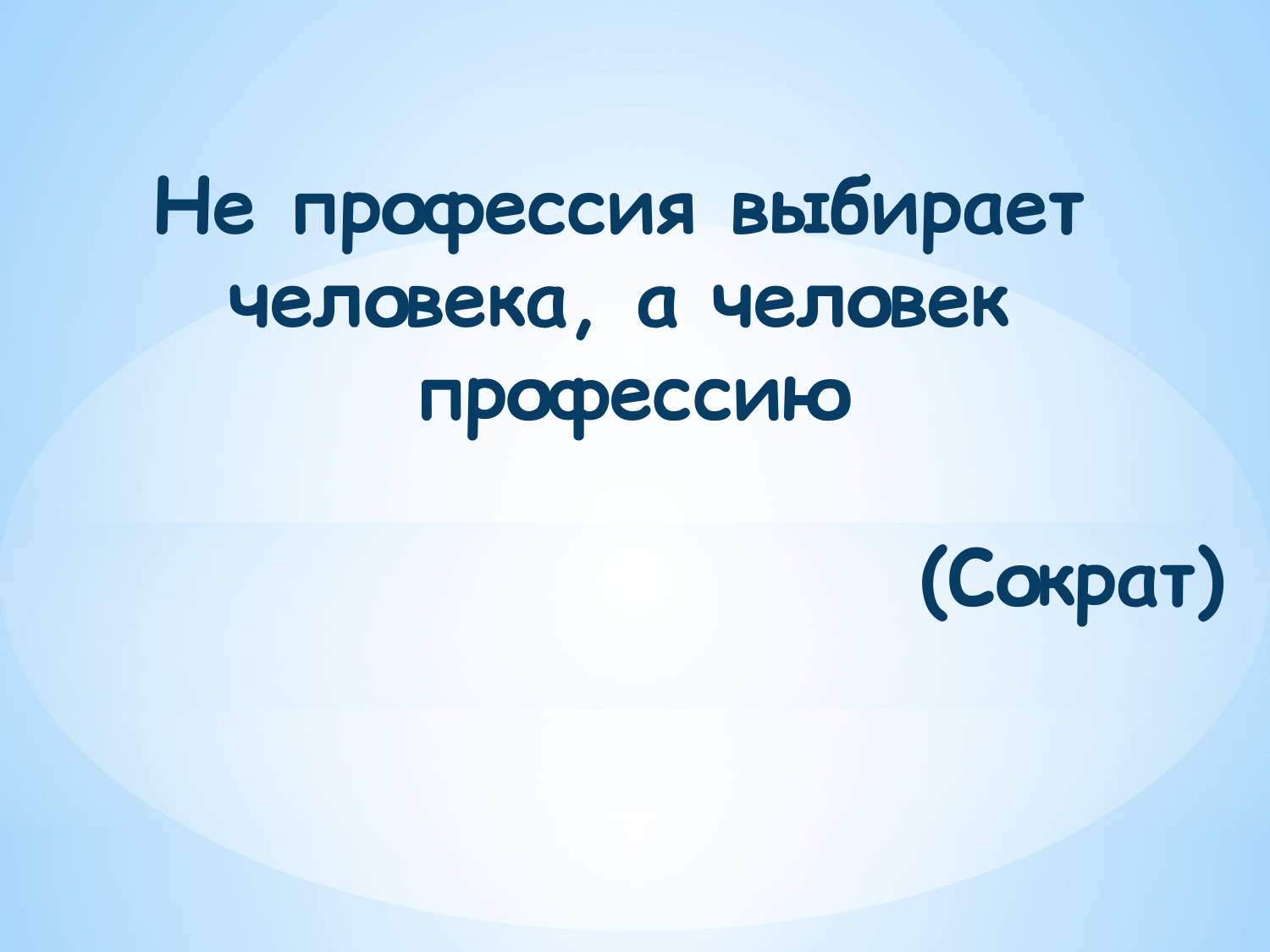

Не профессия выбирает человека, а человек профессию
                                                   (Сократ)